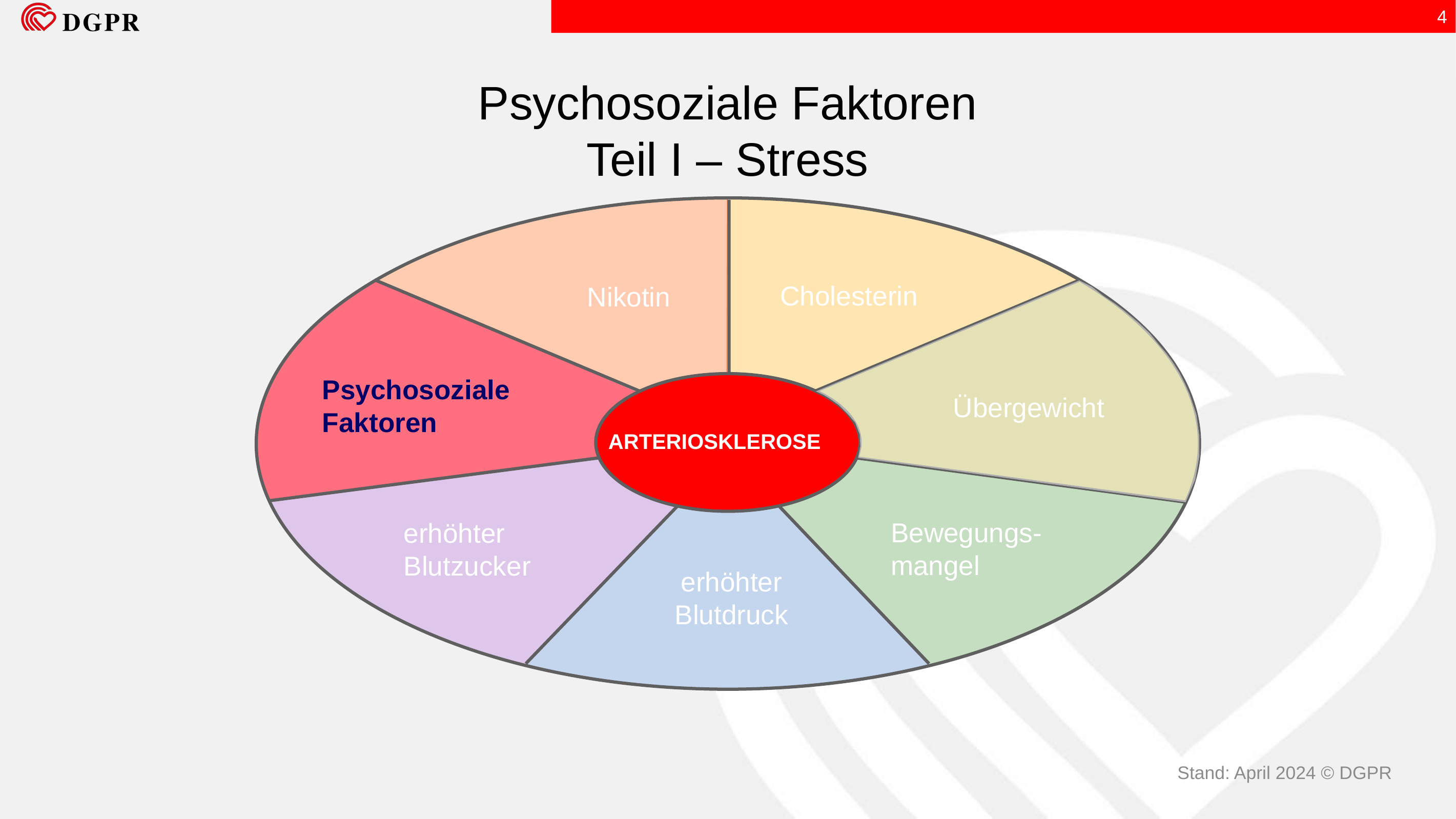

4
Psychosoziale Faktoren
Teil I – Stress

ARTERIOSKLEROSE

Cholesterin
Nikotin

Psychosoziale
Faktoren
Übergewicht

Bewegungs-
mangel
erhöhter
Blutzucker
erhöhter
Blutdruck
Stand: April 2024 © DGPR